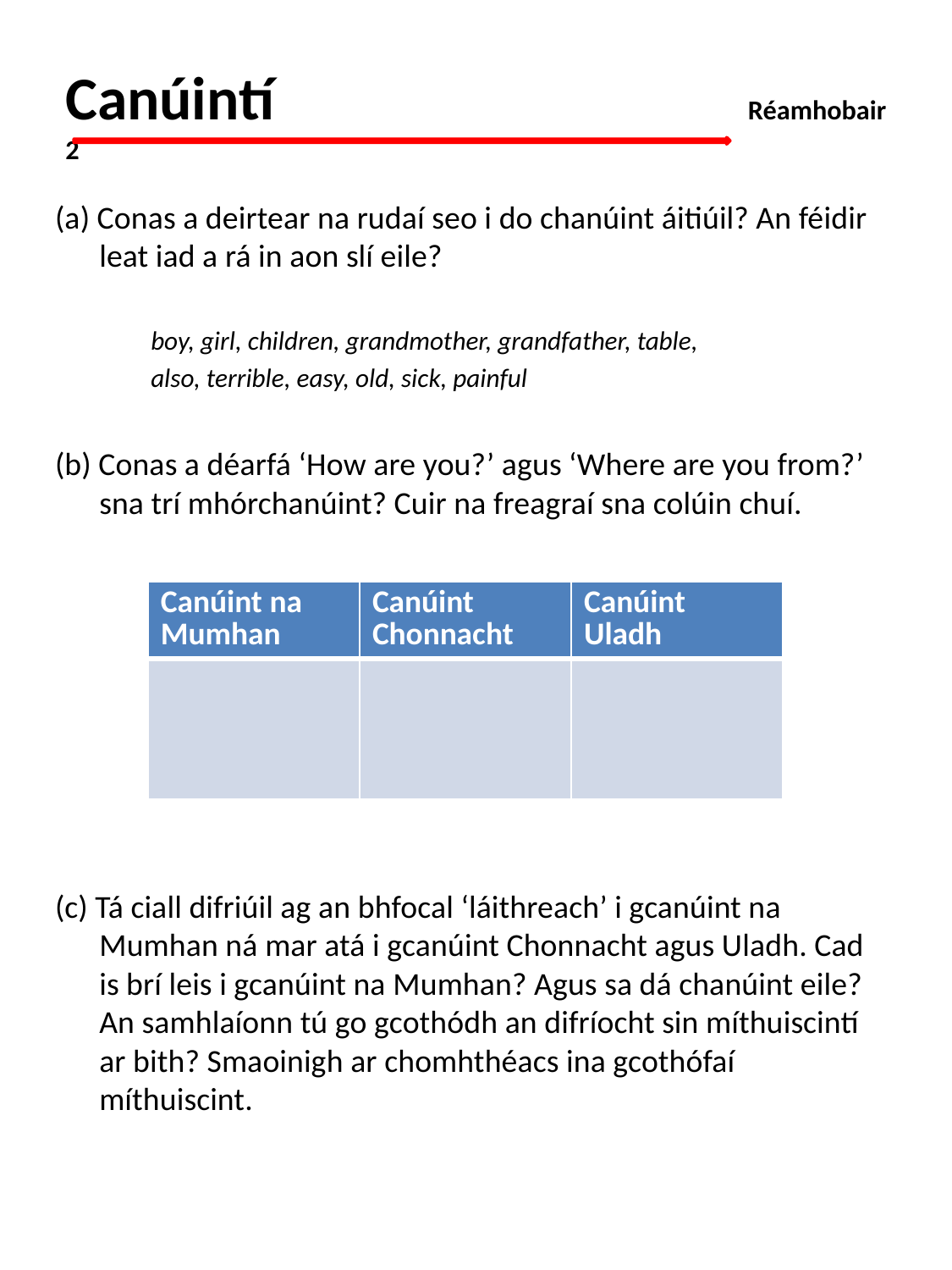

# Canúintí 	           	  	  Réamhobair 2

(a) Conas a deirtear na rudaí seo i do chanúint áitiúil? An féidir leat iad a rá in aon slí eile?

	boy, girl, children, grandmother, grandfather, table,
	also, terrible, easy, old, sick, painful

(b) Conas a déarfá ‘How are you?’ agus ‘Where are you from?’ sna trí mhórchanúint? Cuir na freagraí sna colúin chuí.

(c) Tá ciall difriúil ag an bhfocal ‘láithreach’ i gcanúint na Mumhan ná mar atá i gcanúint Chonnacht agus Uladh. Cad is brí leis i gcanúint na Mumhan? Agus sa dá chanúint eile? An samhlaíonn tú go gcothódh an difríocht sin míthuiscintí ar bith? Smaoinigh ar chomhthéacs ina gcothófaí míthuiscint.

| Canúint na Mumhan | Canúint Chonnacht | Canúint Uladh |
| --- | --- | --- |
|  |  |  |